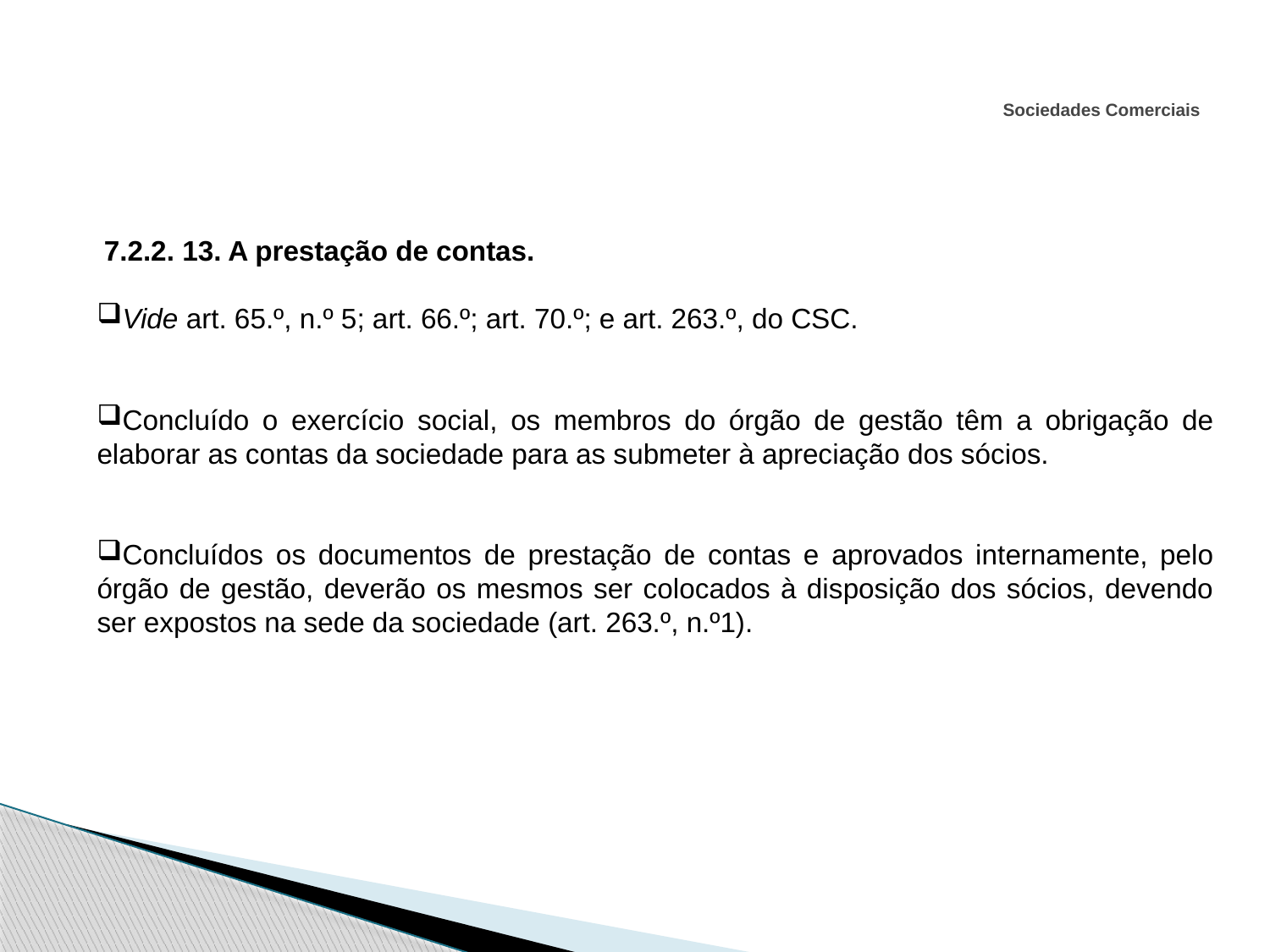

# Sociedades Comerciais
 7.2.2. 13. A prestação de contas.

Vide art. 65.º, n.º 5; art. 66.º; art. 70.º; e art. 263.º, do CSC.

Concluído o exercício social, os membros do órgão de gestão têm a obrigação de elaborar as contas da sociedade para as submeter à apreciação dos sócios.

Concluídos os documentos de prestação de contas e aprovados internamente, pelo órgão de gestão, deverão os mesmos ser colocados à disposição dos sócios, devendo ser expostos na sede da sociedade (art. 263.º, n.º1).